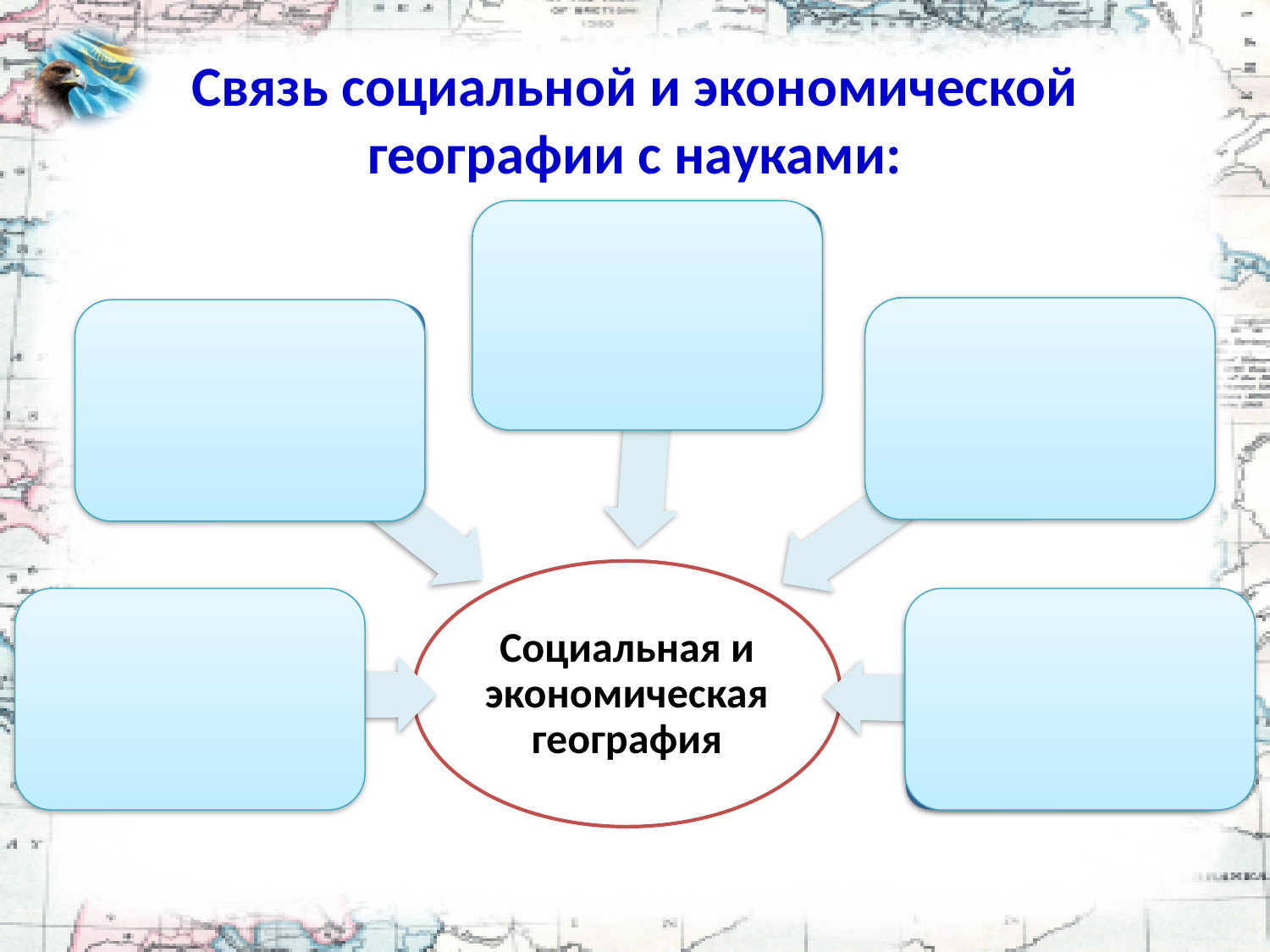

# Связь социальной и экономической географии с науками:

Социальная и экономическая география
История и общественные науки
Экономика и экономические науки
Физическая география
Математика, информатика
Экология и охрана окружающей среды